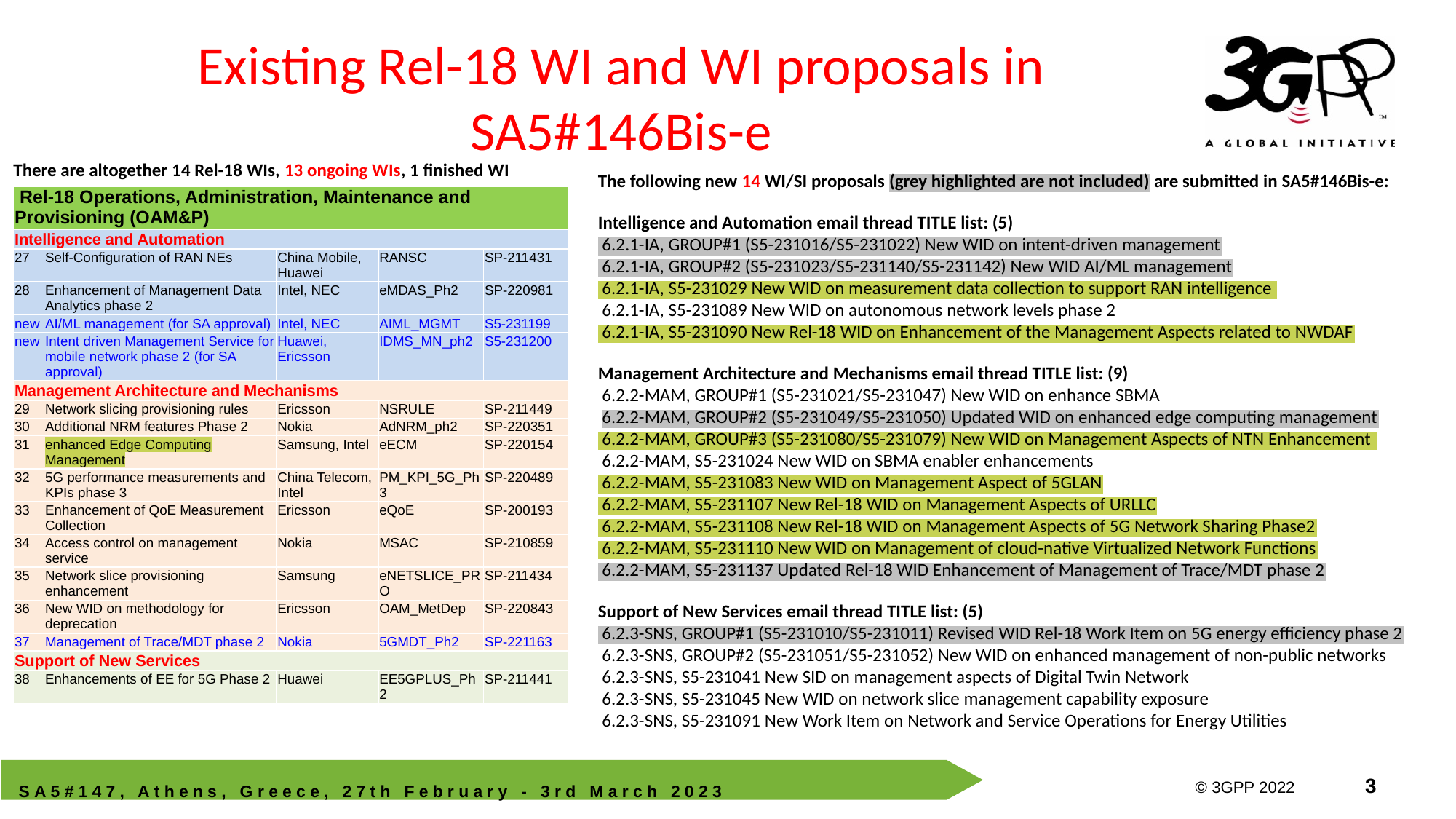

# Existing Rel-18 WI and WI proposals in SA5#146Bis-e
There are altogether 14 Rel-18 WIs, 13 ongoing WIs, 1 finished WI
The following new 14 WI/SI proposals (grey highlighted are not included) are submitted in SA5#146Bis-e:

Intelligence and Automation email thread TITLE list: (5)
 6.2.1-IA, GROUP#1 (S5-231016/S5-231022) New WID on intent-driven management
 6.2.1-IA, GROUP#2 (S5-231023/S5-231140/S5-231142) New WID AI/ML management
 6.2.1-IA, S5-231029 New WID on measurement data collection to support RAN intelligence
 6.2.1-IA, S5-231089 New WID on autonomous network levels phase 2
 6.2.1-IA, S5-231090 New Rel-18 WID on Enhancement of the Management Aspects related to NWDAF

Management Architecture and Mechanisms email thread TITLE list: (9)
 6.2.2-MAM, GROUP#1 (S5-231021/S5-231047) New WID on enhance SBMA
 6.2.2-MAM, GROUP#2 (S5-231049/S5-231050) Updated WID on enhanced edge computing management
 6.2.2-MAM, GROUP#3 (S5-231080/S5-231079) New WID on Management Aspects of NTN Enhancement
 6.2.2-MAM, S5-231024 New WID on SBMA enabler enhancements
 6.2.2-MAM, S5-231083 New WID on Management Aspect of 5GLAN
 6.2.2-MAM, S5-231107 New Rel-18 WID on Management Aspects of URLLC
 6.2.2-MAM, S5-231108 New Rel-18 WID on Management Aspects of 5G Network Sharing Phase2
 6.2.2-MAM, S5-231110 New WID on Management of cloud-native Virtualized Network Functions
 6.2.2-MAM, S5-231137 Updated Rel-18 WID Enhancement of Management of Trace/MDT phase 2

Support of New Services email thread TITLE list: (5)
 6.2.3-SNS, GROUP#1 (S5-231010/S5-231011) Revised WID Rel-18 Work Item on 5G energy efficiency phase 2
 6.2.3-SNS, GROUP#2 (S5-231051/S5-231052) New WID on enhanced management of non-public networks
 6.2.3-SNS, S5-231041 New SID on management aspects of Digital Twin Network
 6.2.3-SNS, S5-231045 New WID on network slice management capability exposure
 6.2.3-SNS, S5-231091 New Work Item on Network and Service Operations for Energy Utilities
| Rel-18 Operations, Administration, Maintenance and Provisioning (OAM&P) |  |  |  |  |
| --- | --- | --- | --- | --- |
| Intelligence and Automation |  |  |  |  |
| 27 | Self-Configuration of RAN NEs | China Mobile, Huawei | RANSC | SP-211431 |
| 28 | Enhancement of Management Data Analytics phase 2 | Intel, NEC | eMDAS\_Ph2 | SP-220981 |
| new | AI/ML management (for SA approval) | Intel, NEC | AIML\_MGMT | S5-231199 |
| new | Intent driven Management Service for mobile network phase 2 (for SA approval) | Huawei, Ericsson | IDMS\_MN\_ph2 | S5-231200 |
| Management Architecture and Mechanisms |  |  |  |  |
| 29 | Network slicing provisioning rules | Ericsson | NSRULE | SP-211449 |
| 30 | Additional NRM features Phase 2 | Nokia | AdNRM\_ph2 | SP-220351 |
| 31 | enhanced Edge Computing Management | Samsung, Intel | eECM | SP-220154 |
| 32 | 5G performance measurements and KPIs phase 3 | China Telecom, Intel | PM\_KPI\_5G\_Ph3 | SP-220489 |
| 33 | Enhancement of QoE Measurement Collection | Ericsson | eQoE | SP-200193 |
| 34 | Access control on management service | Nokia | MSAC | SP-210859 |
| 35 | Network slice provisioning enhancement | Samsung | eNETSLICE\_PRO | SP-211434 |
| 36 | New WID on methodology for deprecation | Ericsson | OAM\_MetDep | SP-220843 |
| 37 | Management of Trace/MDT phase 2 | Nokia | 5GMDT\_Ph2 | SP-221163 |
| Support of New Services |  |  |  |  |
| 38 | Enhancements of EE for 5G Phase 2 | Huawei | EE5GPLUS\_Ph2 | SP-211441 |